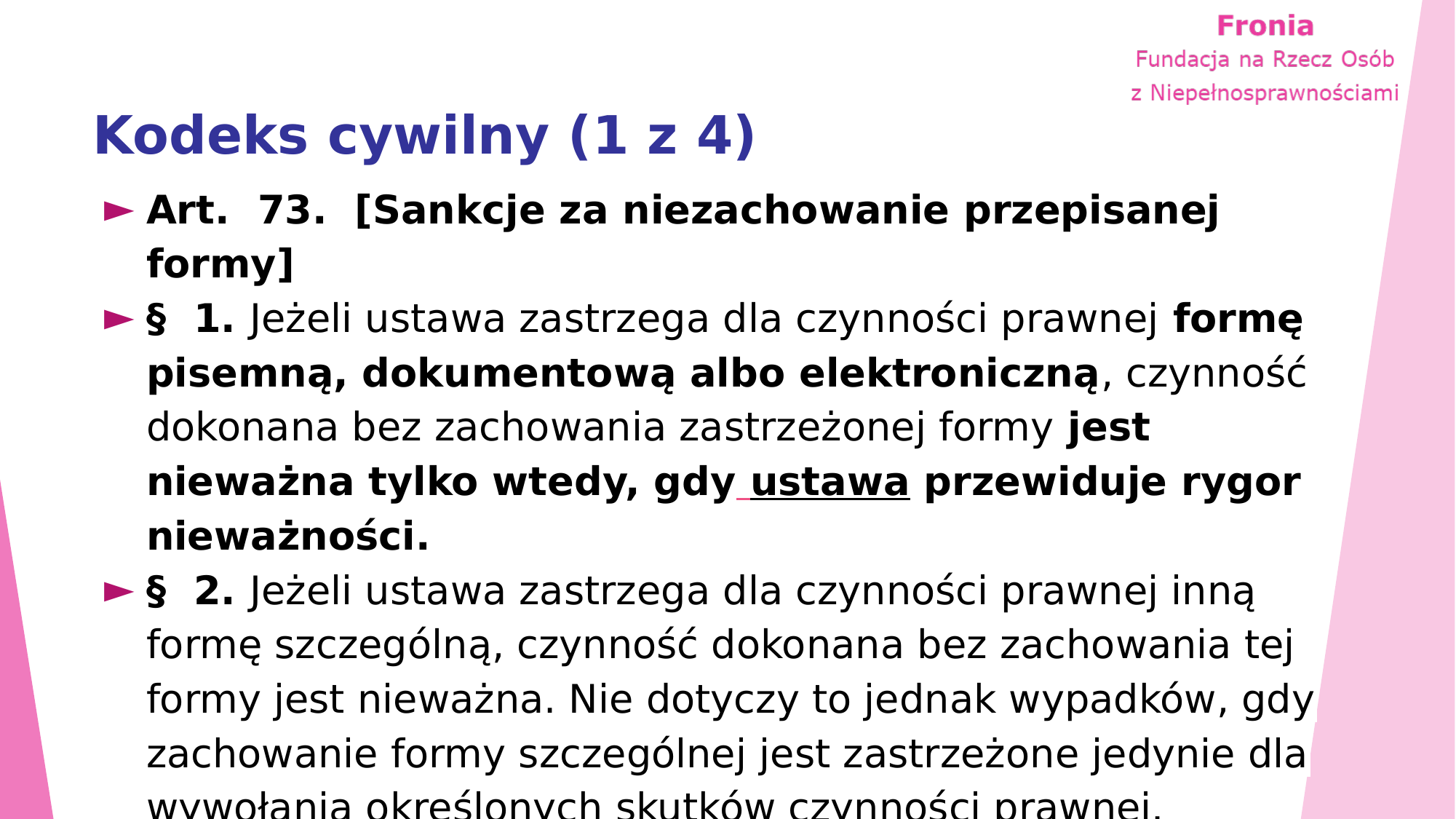

# Kodeks cywilny (1 z 4)

Art.  73.  [Sankcje za niezachowanie przepisanej formy]
§  1. Jeżeli ustawa zastrzega dla czynności prawnej formę pisemną, dokumentową albo elektroniczną, czynność dokonana bez zachowania zastrzeżonej formy jest nieważna tylko wtedy, gdy ustawa przewiduje rygor nieważności.
§  2. Jeżeli ustawa zastrzega dla czynności prawnej inną formę szczególną, czynność dokonana bez zachowania tej formy jest nieważna. Nie dotyczy to jednak wypadków, gdy zachowanie formy szczególnej jest zastrzeżone jedynie dla wywołania określonych skutków czynności prawnej.